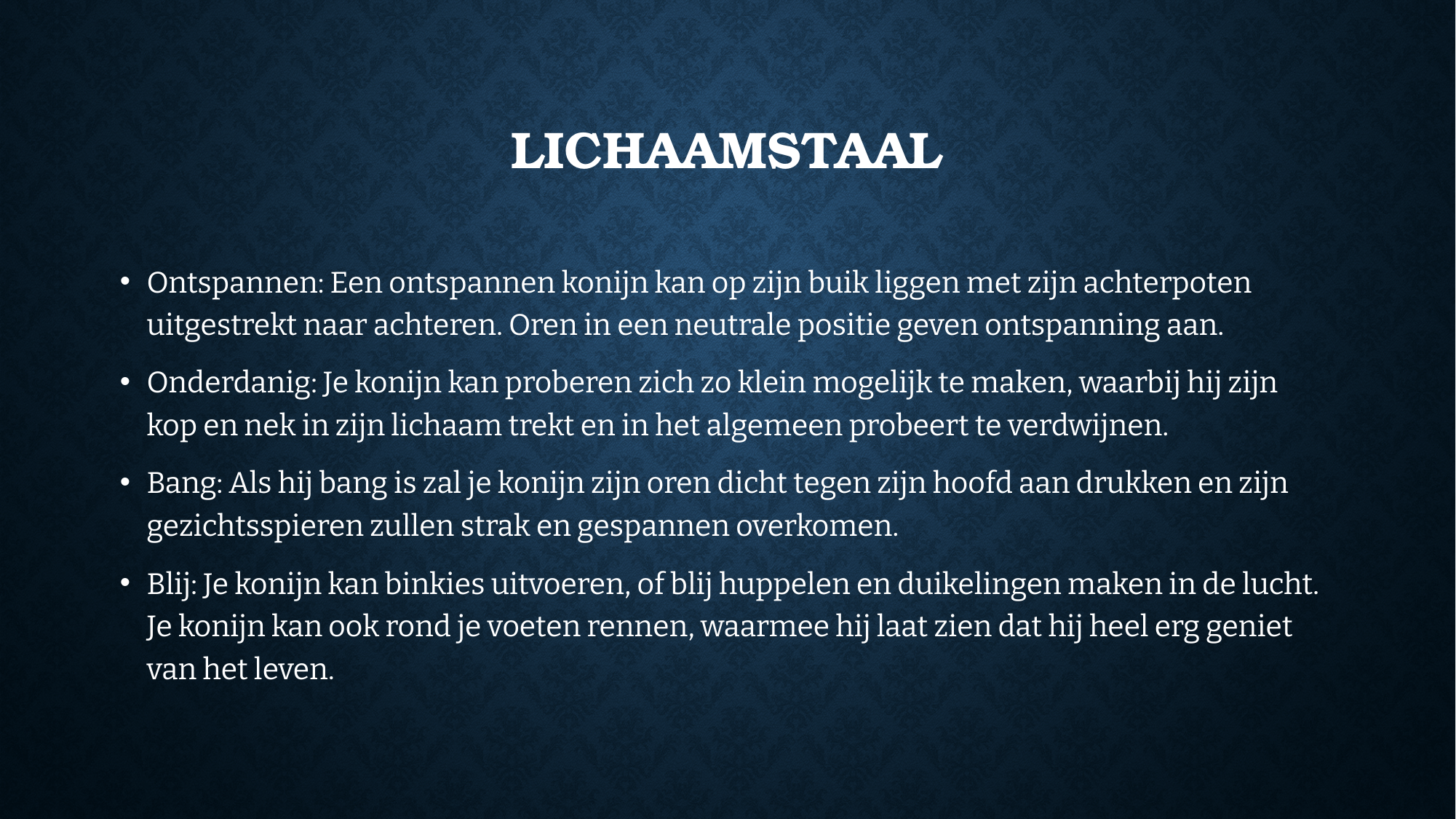

# Lichaamstaal
Ontspannen: Een ontspannen konijn kan op zijn buik liggen met zijn achterpoten uitgestrekt naar achteren. Oren in een neutrale positie geven ontspanning aan.
Onderdanig: Je konijn kan proberen zich zo klein mogelijk te maken, waarbij hij zijn kop en nek in zijn lichaam trekt en in het algemeen probeert te verdwijnen.
Bang: Als hij bang is zal je konijn zijn oren dicht tegen zijn hoofd aan drukken en zijn gezichtsspieren zullen strak en gespannen overkomen.
Blij: Je konijn kan binkies uitvoeren, of blij huppelen en duikelingen maken in de lucht. Je konijn kan ook rond je voeten rennen, waarmee hij laat zien dat hij heel erg geniet van het leven.